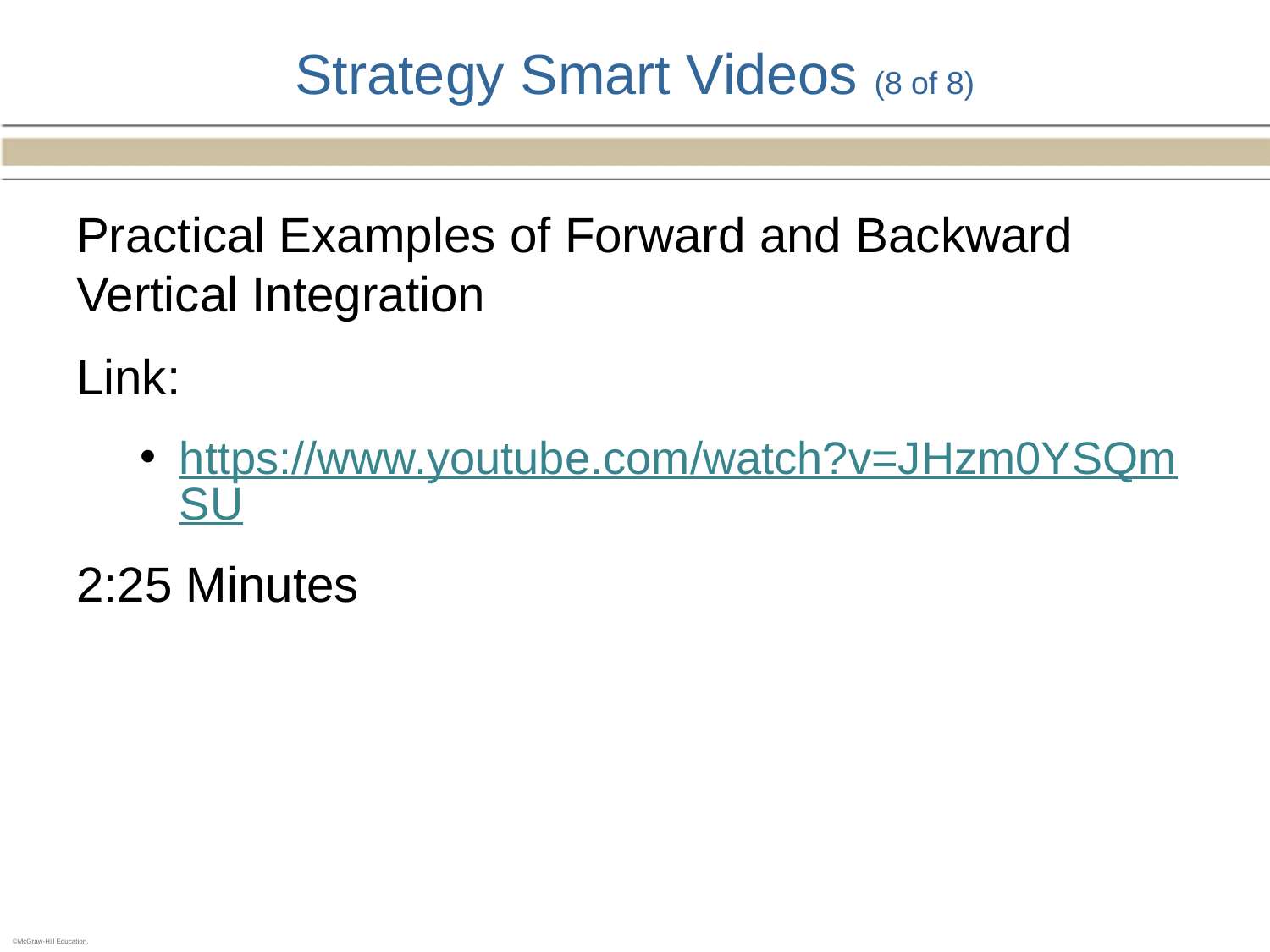

# Strategy Smart Videos (8 of 8)
Practical Examples of Forward and Backward Vertical Integration
Link:
https://www.youtube.com/watch?v=JHzm0YSQmSU
2:25 Minutes